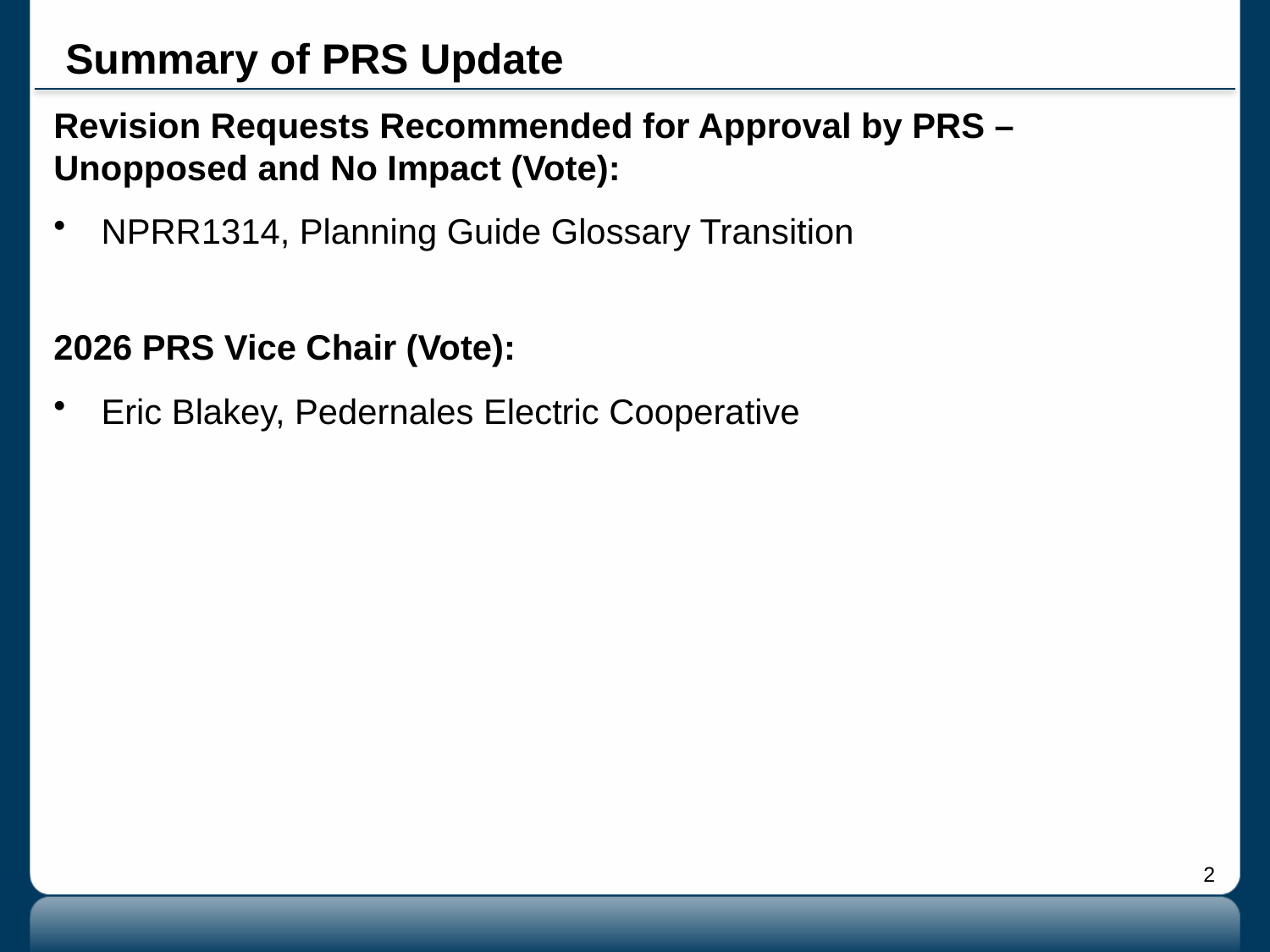

# Summary of PRS Update
Revision Requests Recommended for Approval by PRS – Unopposed and No Impact (Vote):
NPRR1314, Planning Guide Glossary Transition

2026 PRS Vice Chair (Vote):
Eric Blakey, Pedernales Electric Cooperative